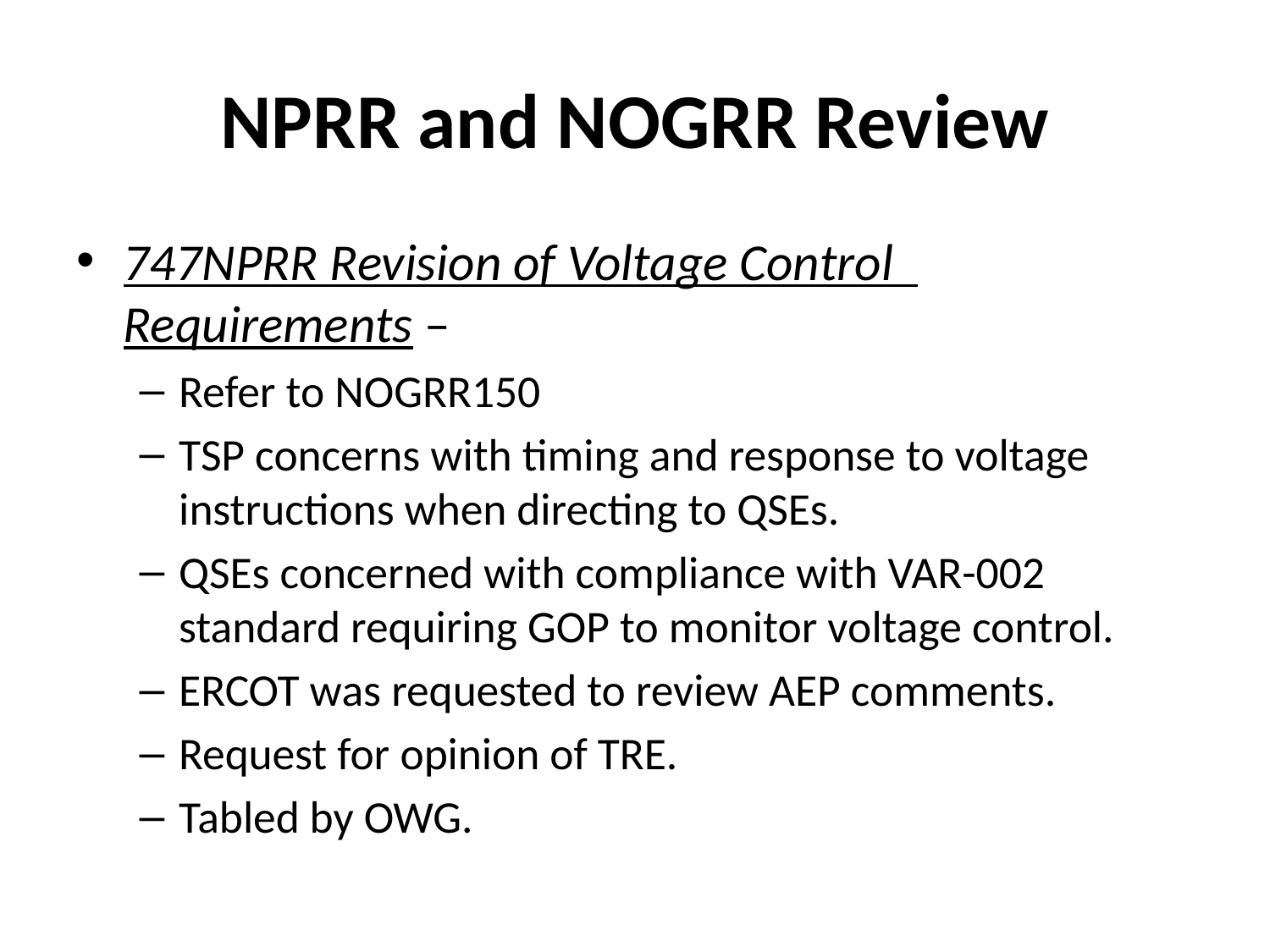

# NPRR and NOGRR Review
747NPRR Revision of Voltage Control   Requirements –
Refer to NOGRR150
TSP concerns with timing and response to voltage instructions when directing to QSEs.
QSEs concerned with compliance with VAR-002 standard requiring GOP to monitor voltage control.
ERCOT was requested to review AEP comments.
Request for opinion of TRE.
Tabled by OWG.